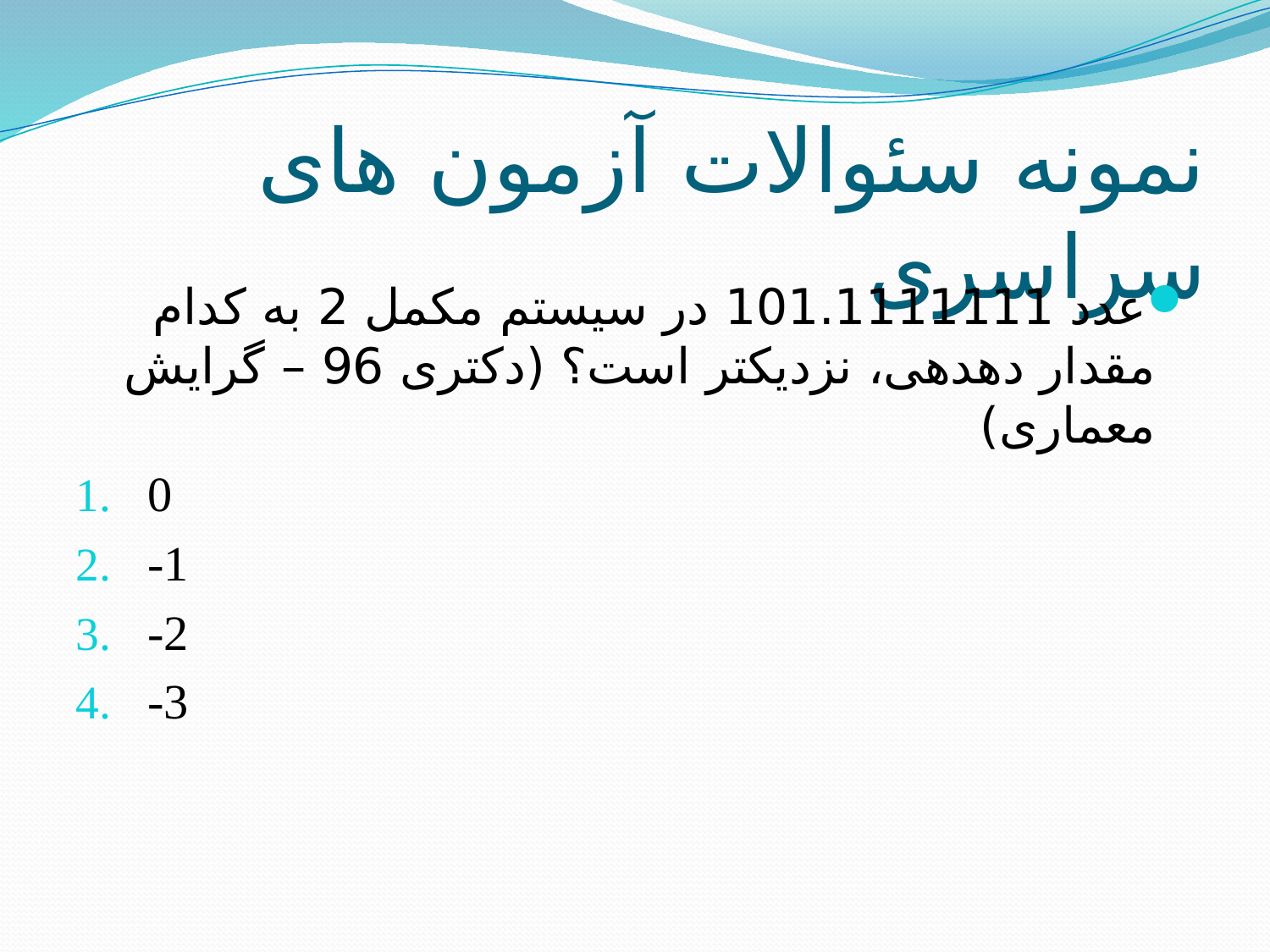

# نمونه سئوالات آزمون های سراسری
عدد 101.1111111 در سیستم مکمل 2 به کدام مقدار دهدهی، نزدیکتر است؟ (دکتری 96 – گرایش معماری)
0
-1
-2
-3